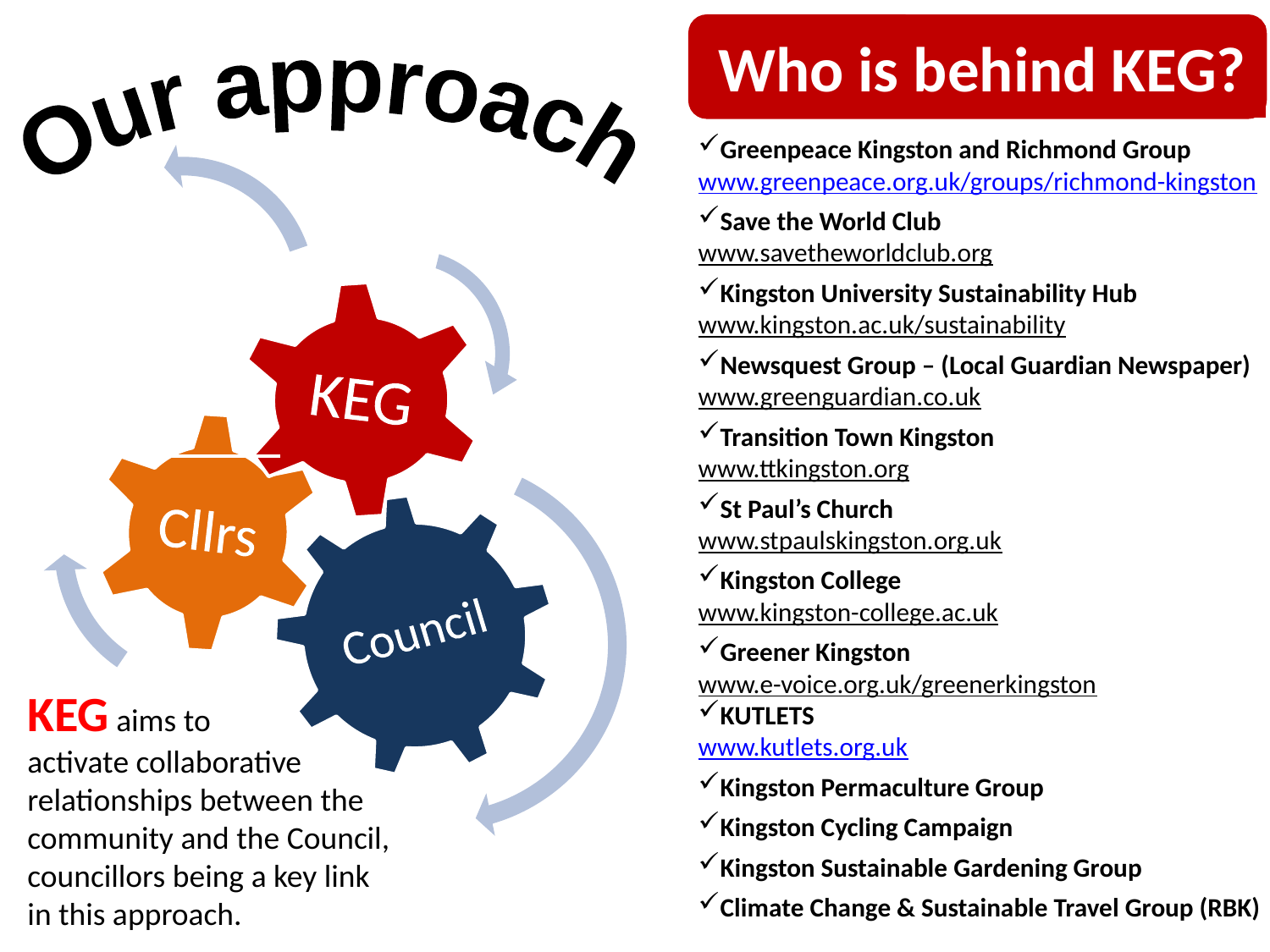

Who is behind KEG?
Our approach
Greenpeace Kingston and Richmond Group
www.greenpeace.org.uk/groups/richmond-kingston

Save the World Club
www.savetheworldclub.org

Kingston University Sustainability Hub
www.kingston.ac.uk/sustainability

Newsquest Group – (Local Guardian Newspaper)
www.greenguardian.co.uk

Transition Town Kingston
www.ttkingston.org

St Paul’s Church
www.stpaulskingston.org.uk

Kingston College
www.kingston-college.ac.uk

Greener Kingston
www.e-voice.org.uk/greenerkingston
KUTLETS
www.kutlets.org.uk

Kingston Permaculture Group

Kingston Cycling Campaign

Kingston Sustainable Gardening Group

Climate Change & Sustainable Travel Group (RBK)

Council
Cllrs
KEG
Community
KEG aims to
activate collaborative
relationships between the
community and the Council,
councillors being a key link
in this approach.